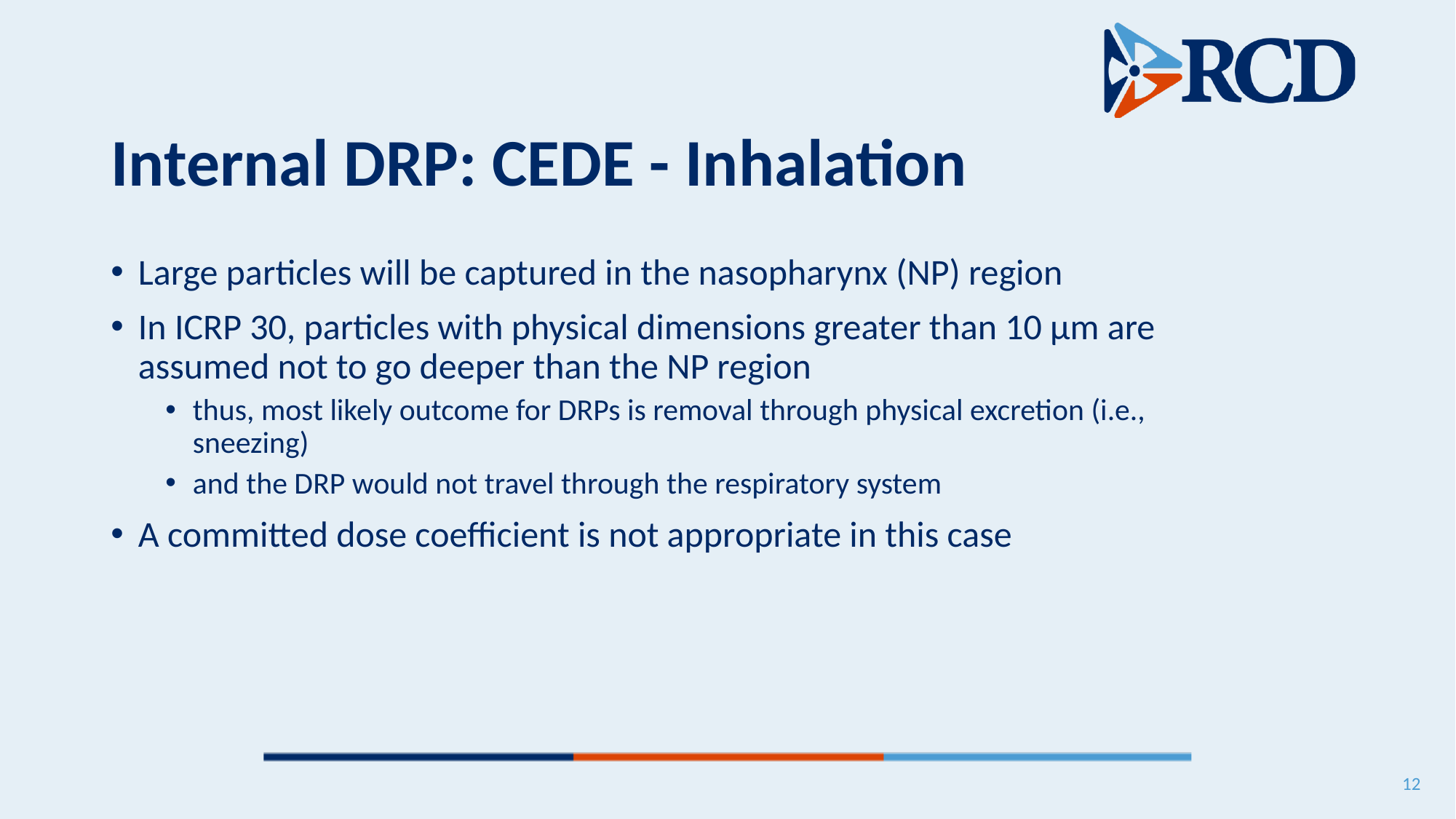

Internal DRP: CEDE - Inhalation
Large particles will be captured in the nasopharynx (NP) region
In ICRP 30, particles with physical dimensions greater than 10 µm are assumed not to go deeper than the NP region
thus, most likely outcome for DRPs is removal through physical excretion (i.e., sneezing)
and the DRP would not travel through the respiratory system
A committed dose coefficient is not appropriate in this case
12